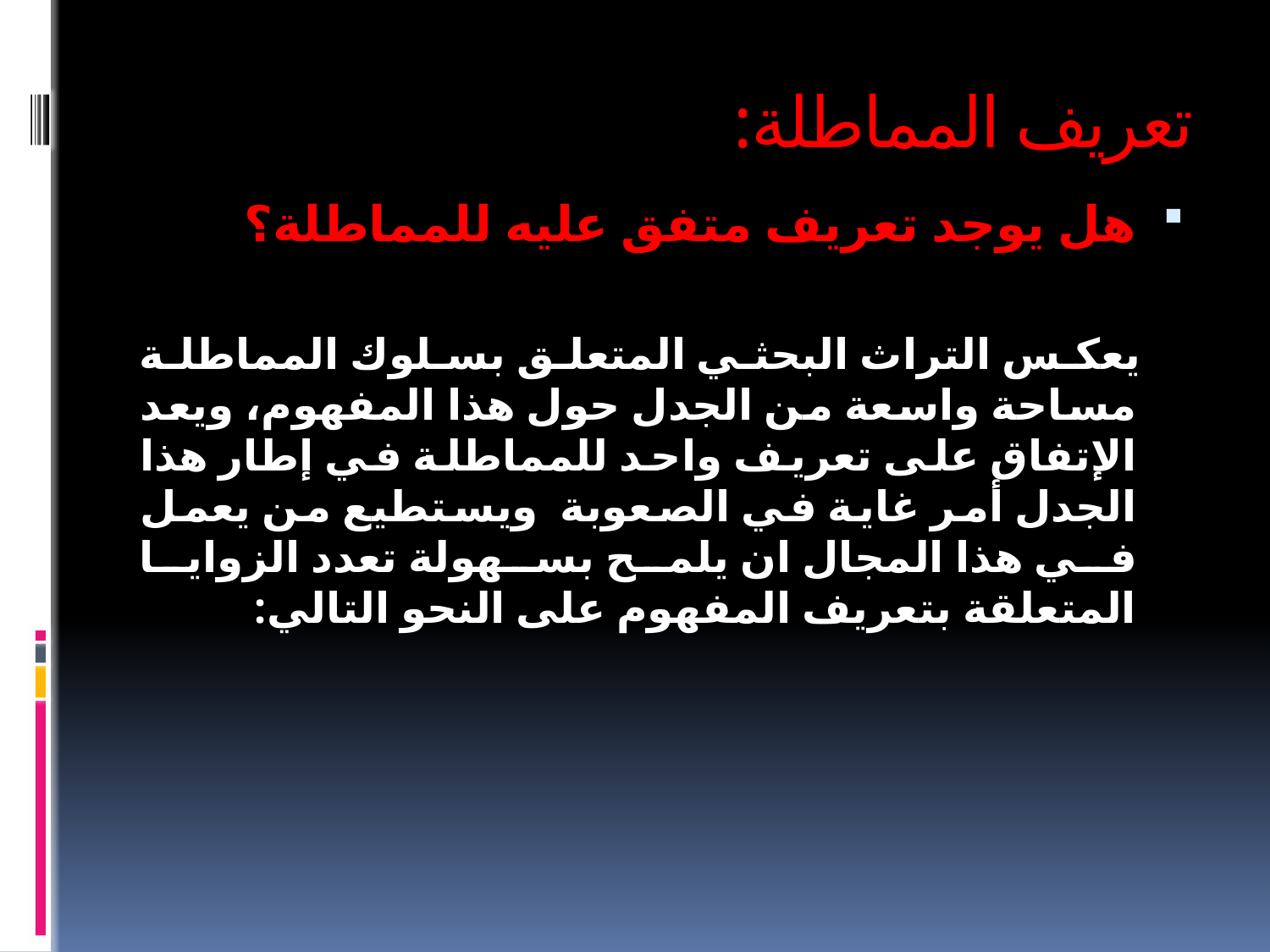

# تعريف المماطلة:
هل يوجد تعريف متفق عليه للمماطلة؟

    يعكس التراث البحثي المتعلق بسلوك المماطلة مساحة واسعة من الجدل حول هذا المفهوم، ويعد الإتفاق على تعريف واحد للمماطلة في إطار هذا الجدل أمر غاية في الصعوبة  ويستطيع من يعمل في هذا المجال ان يلمح بسهولة تعدد الزوايا المتعلقة بتعريف المفهوم على النحو التالي: